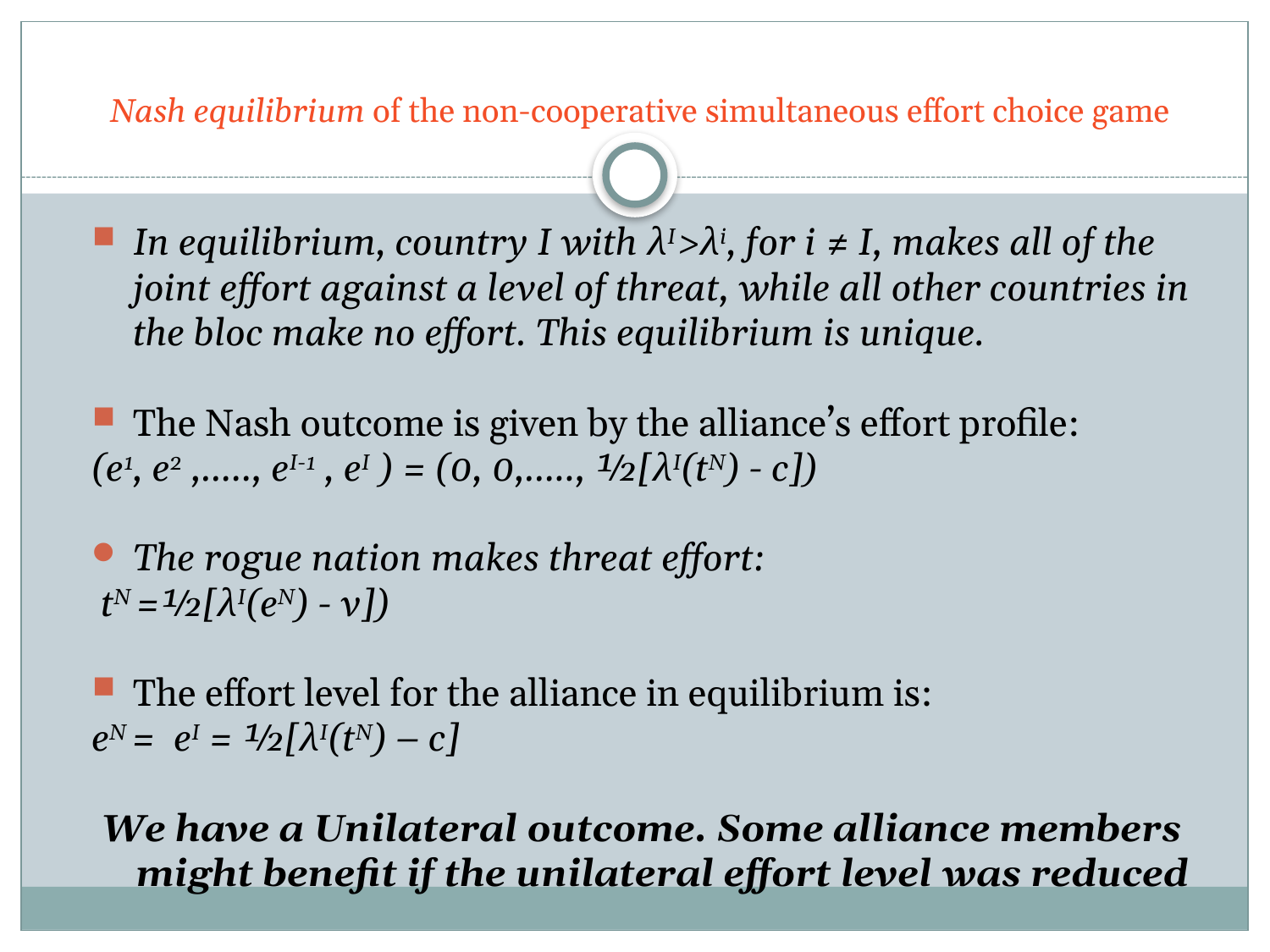

# Nash equilibrium of the non-cooperative simultaneous effort choice game
In equilibrium, country I with λI>λi, for i ≠ I, makes all of the joint effort against a level of threat, while all other countries in the bloc make no effort. This equilibrium is unique.

The Nash outcome is given by the alliance’s effort profile:
(e1, e2 ,….., eI-1 , eI ) = (0, 0,….., ½[λI(tN) - c])

The rogue nation makes threat effort:
 tN =½[λI(eN) - v])

The effort level for the alliance in equilibrium is:
eN =  eI = ½[λI(tN) – c]

We have a Unilateral outcome. Some alliance members might benefit if the unilateral effort level was reduced